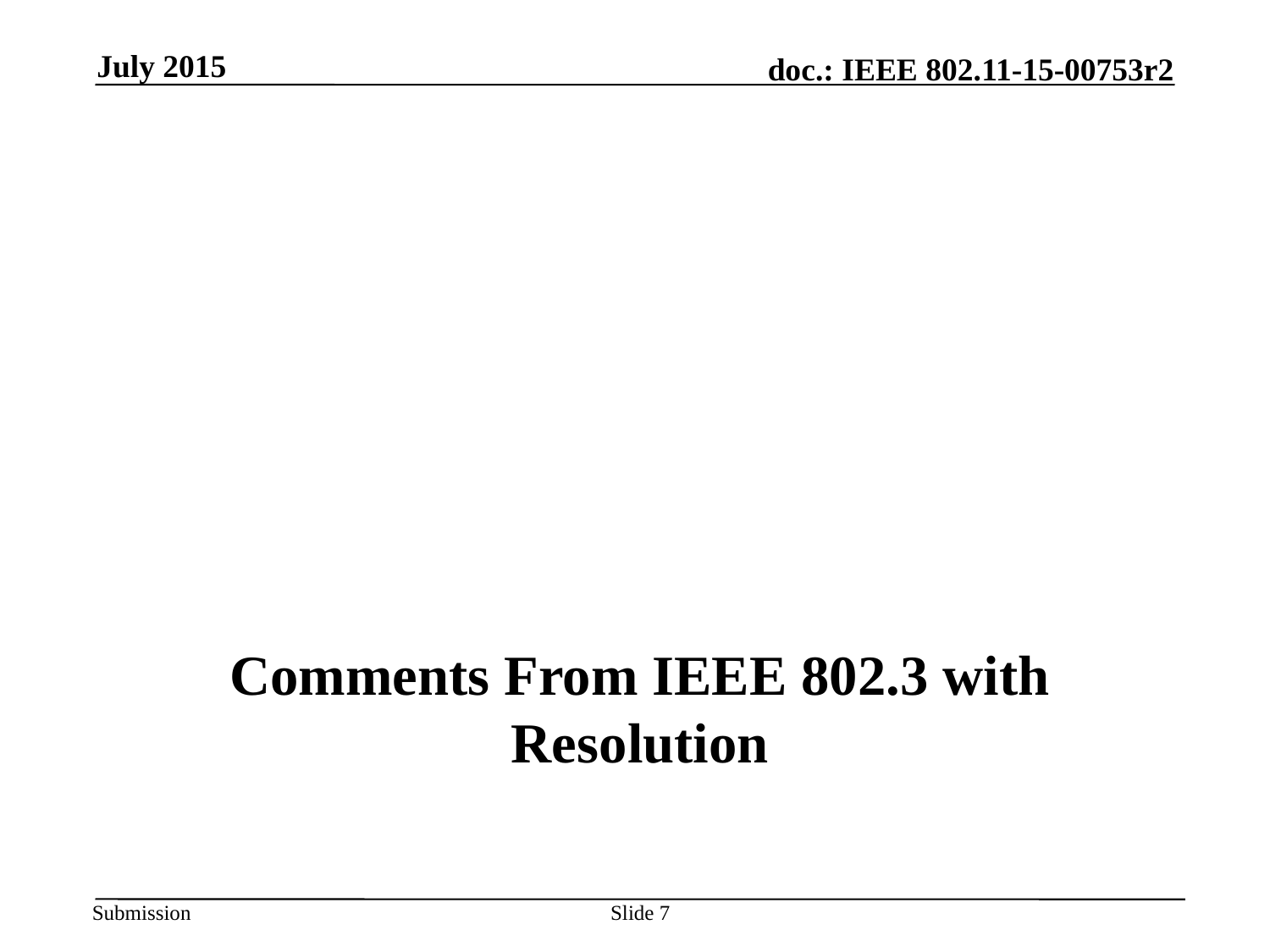

July 2015

# Comments From IEEE 802.3 with Resolution
Slide 7